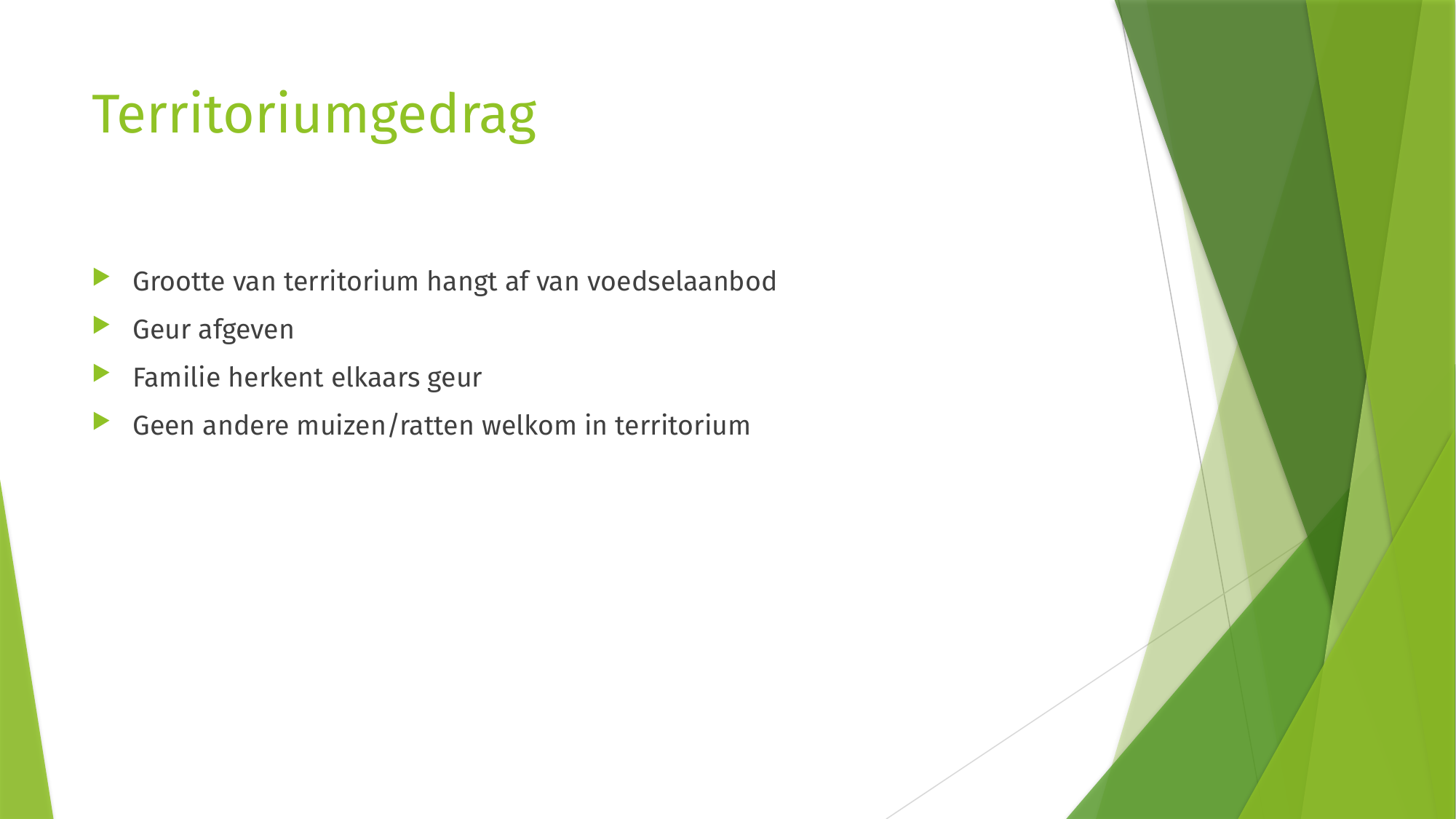

# Territoriumgedrag
Grootte van territorium hangt af van voedselaanbod
Geur afgeven
Familie herkent elkaars geur
Geen andere muizen/ratten welkom in territorium